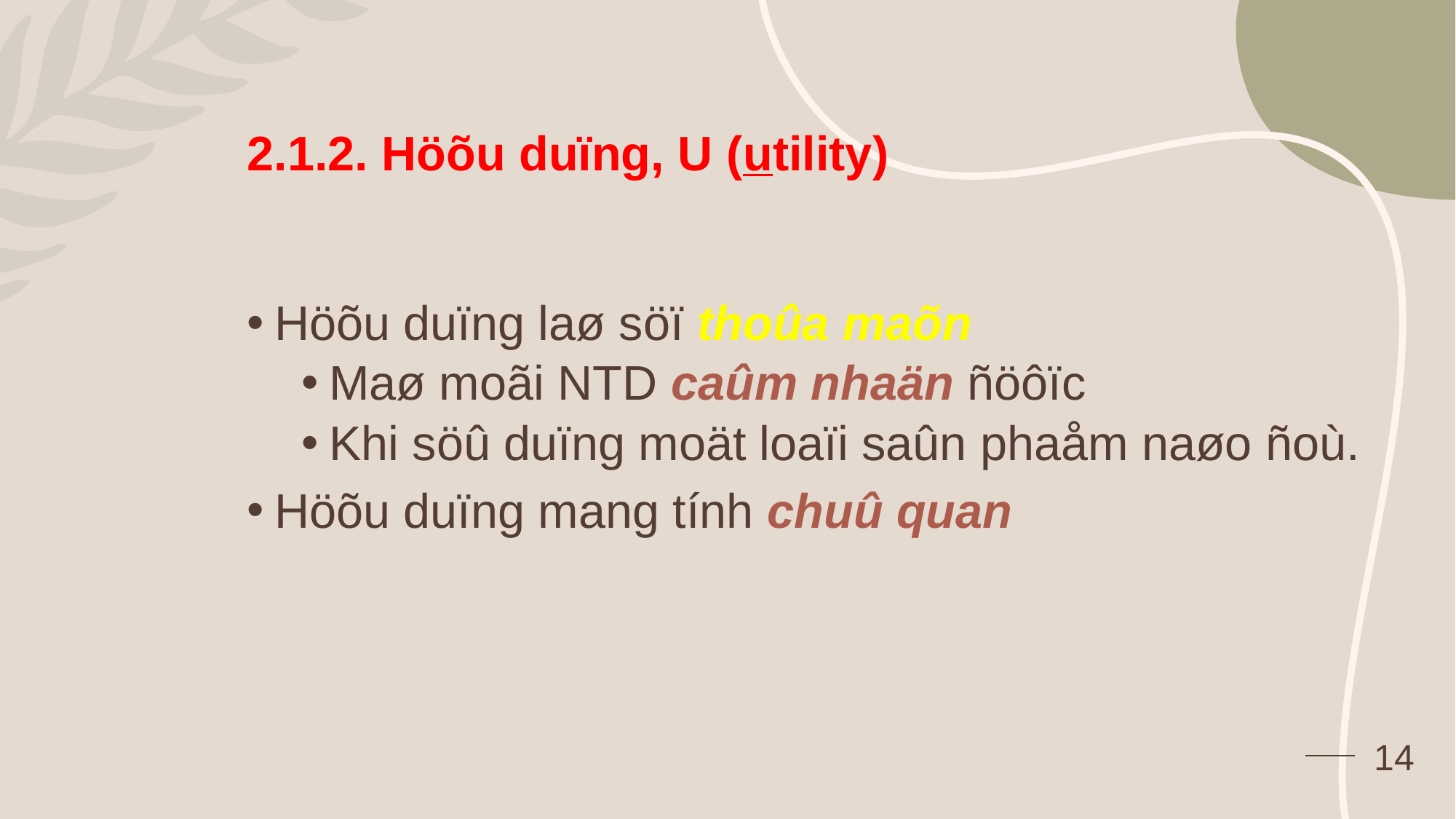

# 2.1.2. Höõu duïng, U (utility)
Höõu duïng laø söï thoûa maõn
Maø moãi NTD caûm nhaän ñöôïc
Khi söû duïng moät loaïi saûn phaåm naøo ñoù.
Höõu duïng mang tính chuû quan

14